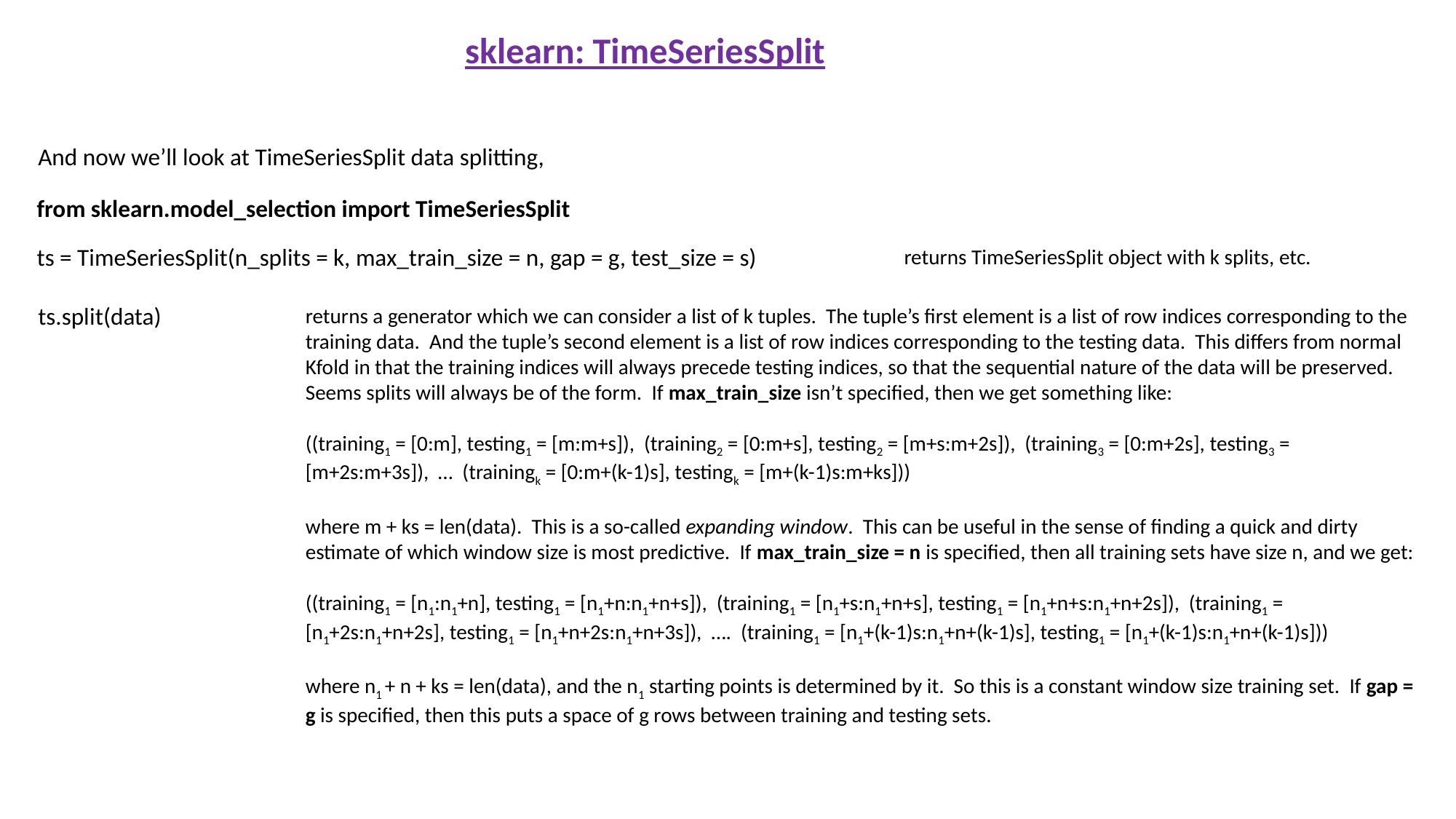

sklearn: TimeSeriesSplit
And now we’ll look at TimeSeriesSplit data splitting,
from sklearn.model_selection import TimeSeriesSplit
ts = TimeSeriesSplit(n_splits = k, max_train_size = n, gap = g, test_size = s)
returns TimeSeriesSplit object with k splits, etc.
ts.split(data)
returns a generator which we can consider a list of k tuples.  The tuple’s first element is a list of row indices corresponding to the training data.  And the tuple’s second element is a list of row indices corresponding to the testing data.  This differs from normal Kfold in that the training indices will always precede testing indices, so that the sequential nature of the data will be preserved.  Seems splits will always be of the form.  If max_train_size isn’t specified, then we get something like:

((training1 = [0:m], testing1 = [m:m+s]),  (training2 = [0:m+s], testing2 = [m+s:m+2s]),  (training3 = [0:m+2s], testing3 = [m+2s:m+3s]),  …  (trainingk = [0:m+(k-1)s], testingk = [m+(k-1)s:m+ks]))

where m + ks = len(data).  This is a so-called expanding window.  This can be useful in the sense of finding a quick and dirty estimate of which window size is most predictive.  If max_train_size = n is specified, then all training sets have size n, and we get:

((training1 = [n1:n1+n], testing1 = [n1+n:n1+n+s]),  (training1 = [n1+s:n1+n+s], testing1 = [n1+n+s:n1+n+2s]),  (training1 = [n1+2s:n1+n+2s], testing1 = [n1+n+2s:n1+n+3s]),  ….  (training1 = [n1+(k-1)s:n1+n+(k-1)s], testing1 = [n1+(k-1)s:n1+n+(k-1)s]))

where n1 + n + ks = len(data), and the n1 starting points is determined by it.  So this is a constant window size training set.  If gap = g is specified, then this puts a space of g rows between training and testing sets.